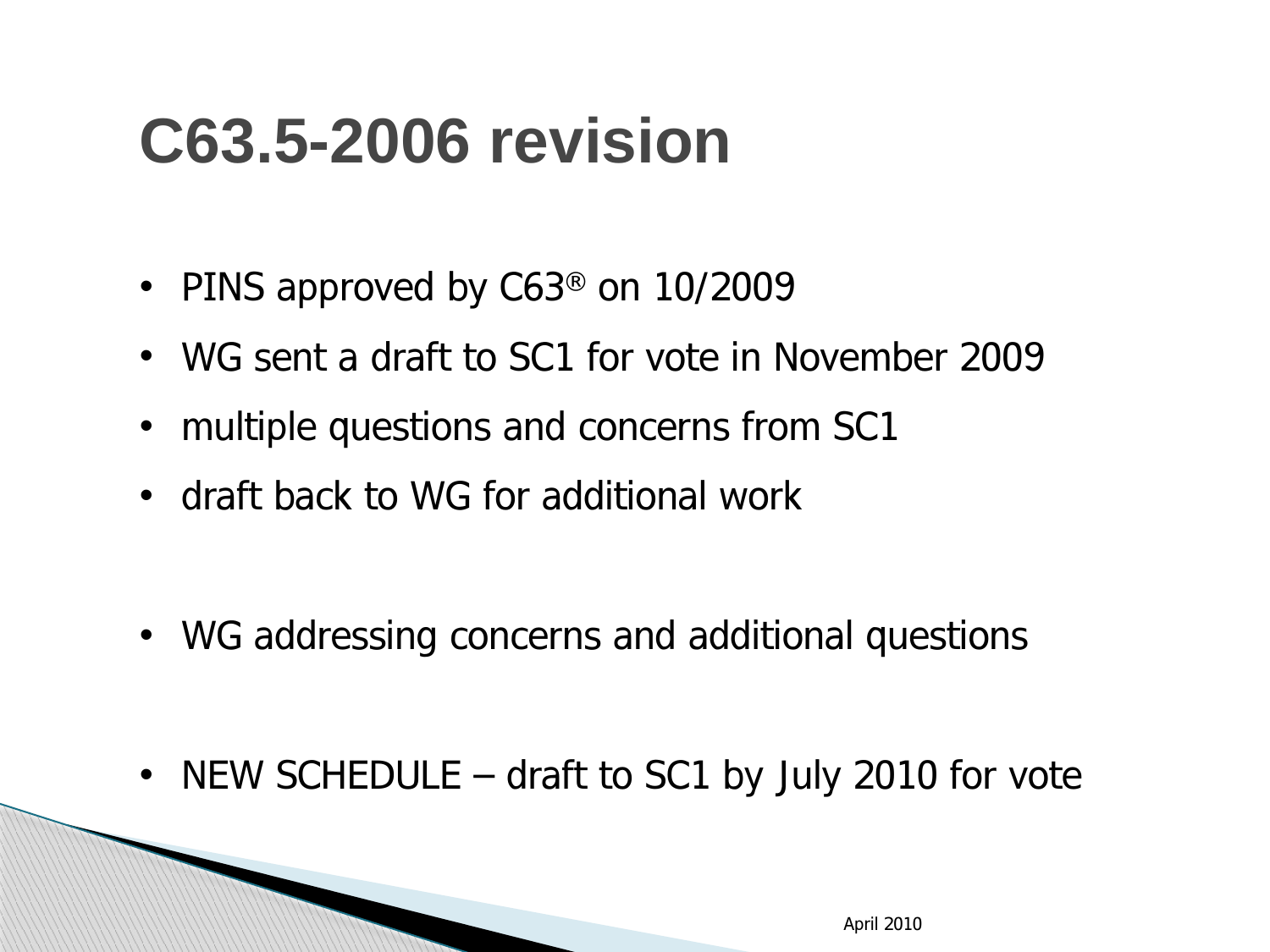

# C63.5-2006 revision
 PINS approved by C63® on 10/2009
 WG sent a draft to SC1 for vote in November 2009
 multiple questions and concerns from SC1
 draft back to WG for additional work

 WG addressing concerns and additional questions

 NEW SCHEDULE – draft to SC1 by July 2010 for vote
April 2010